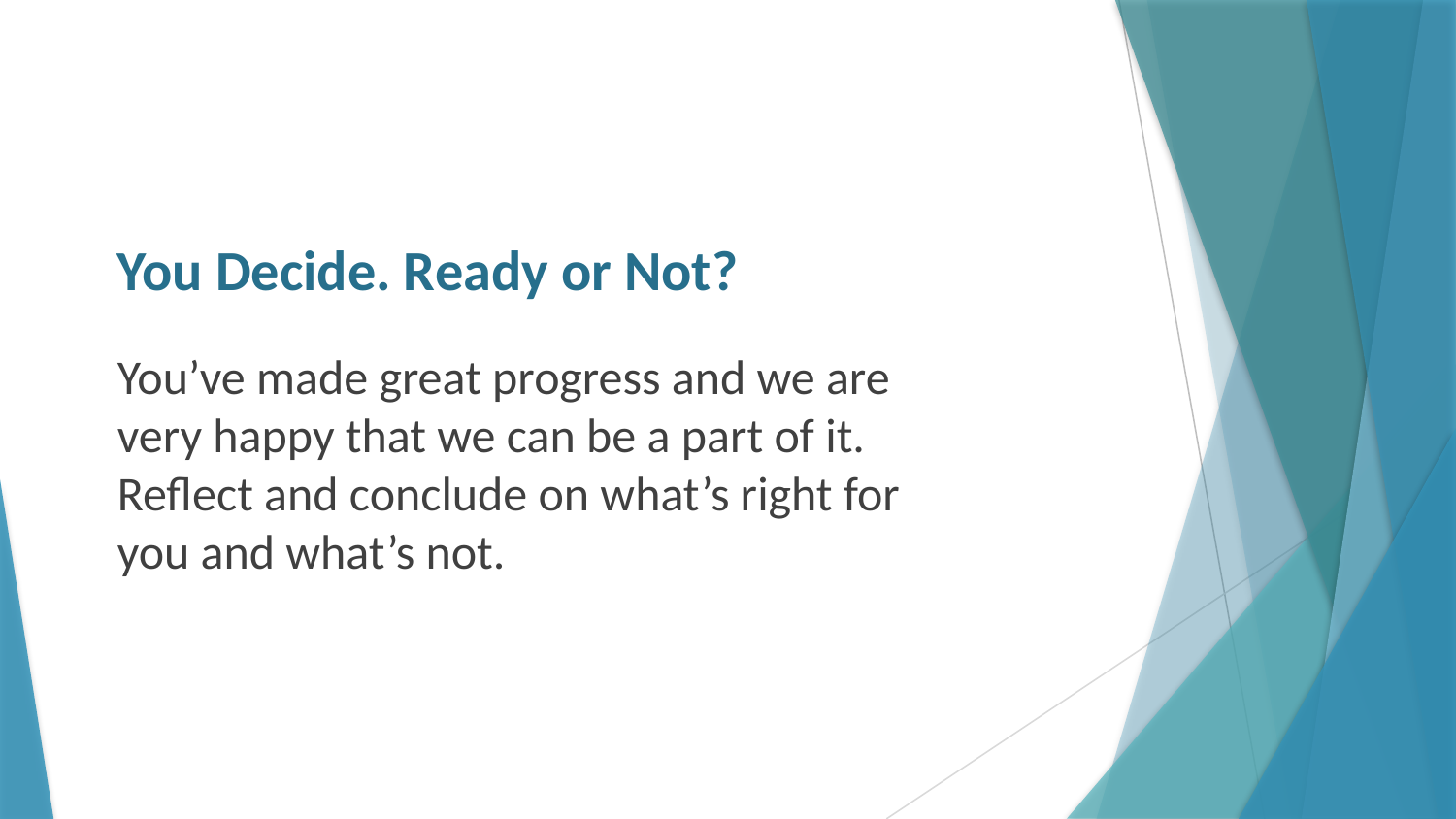

# You Decide. Ready or Not?
You’ve made great progress and we are very happy that we can be a part of it. Reflect and conclude on what’s right for you and what’s not.